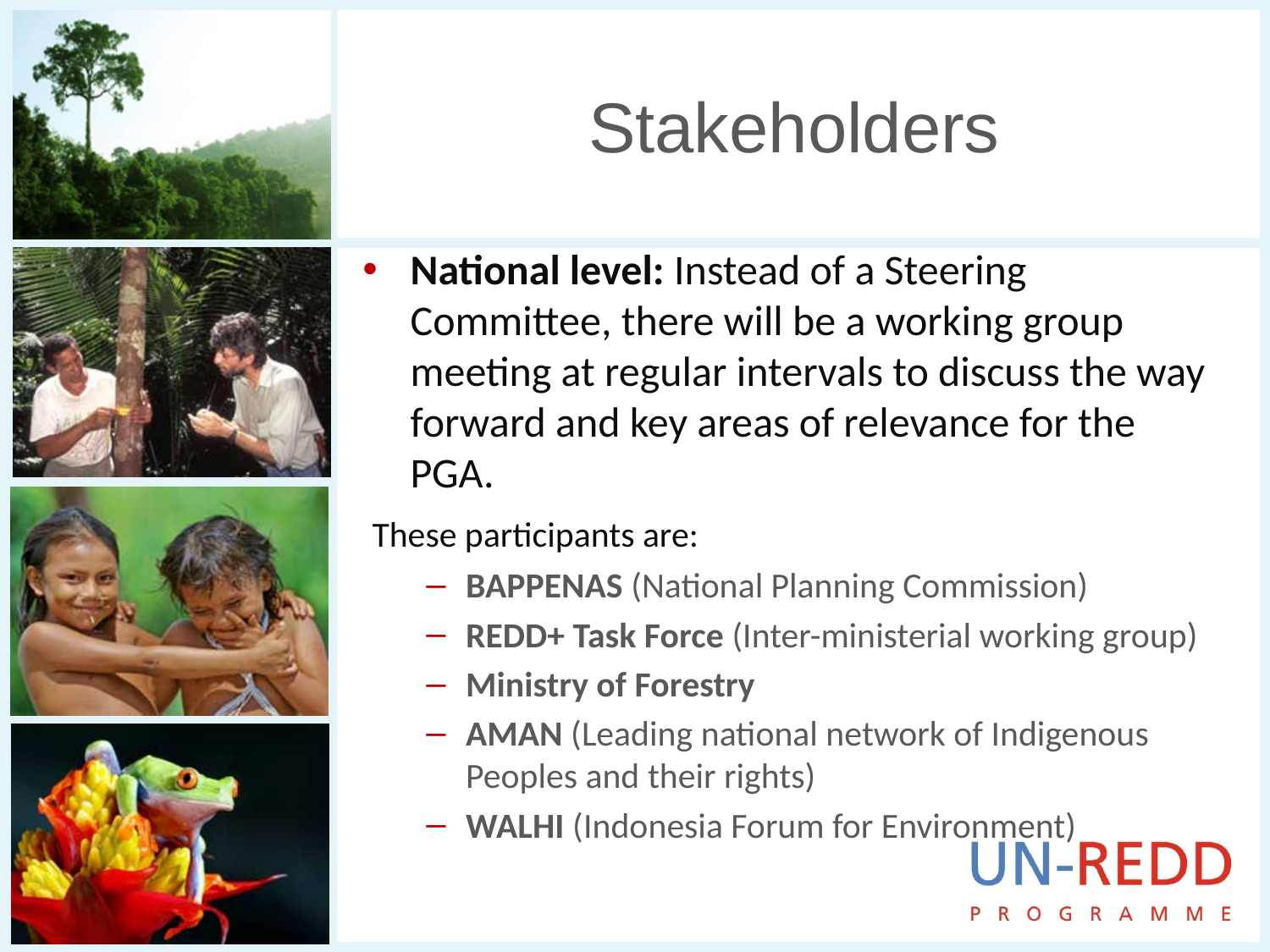

# Stakeholders

National level: Instead of a Steering Committee, there will be a working group meeting at regular intervals to discuss the way forward and key areas of relevance for the PGA.
 These participants are:
BAPPENAS (National Planning Commission)
REDD+ Task Force (Inter-ministerial working group)
Ministry of Forestry
AMAN (Leading national network of Indigenous Peoples and their rights)
WALHI (Indonesia Forum for Environment)